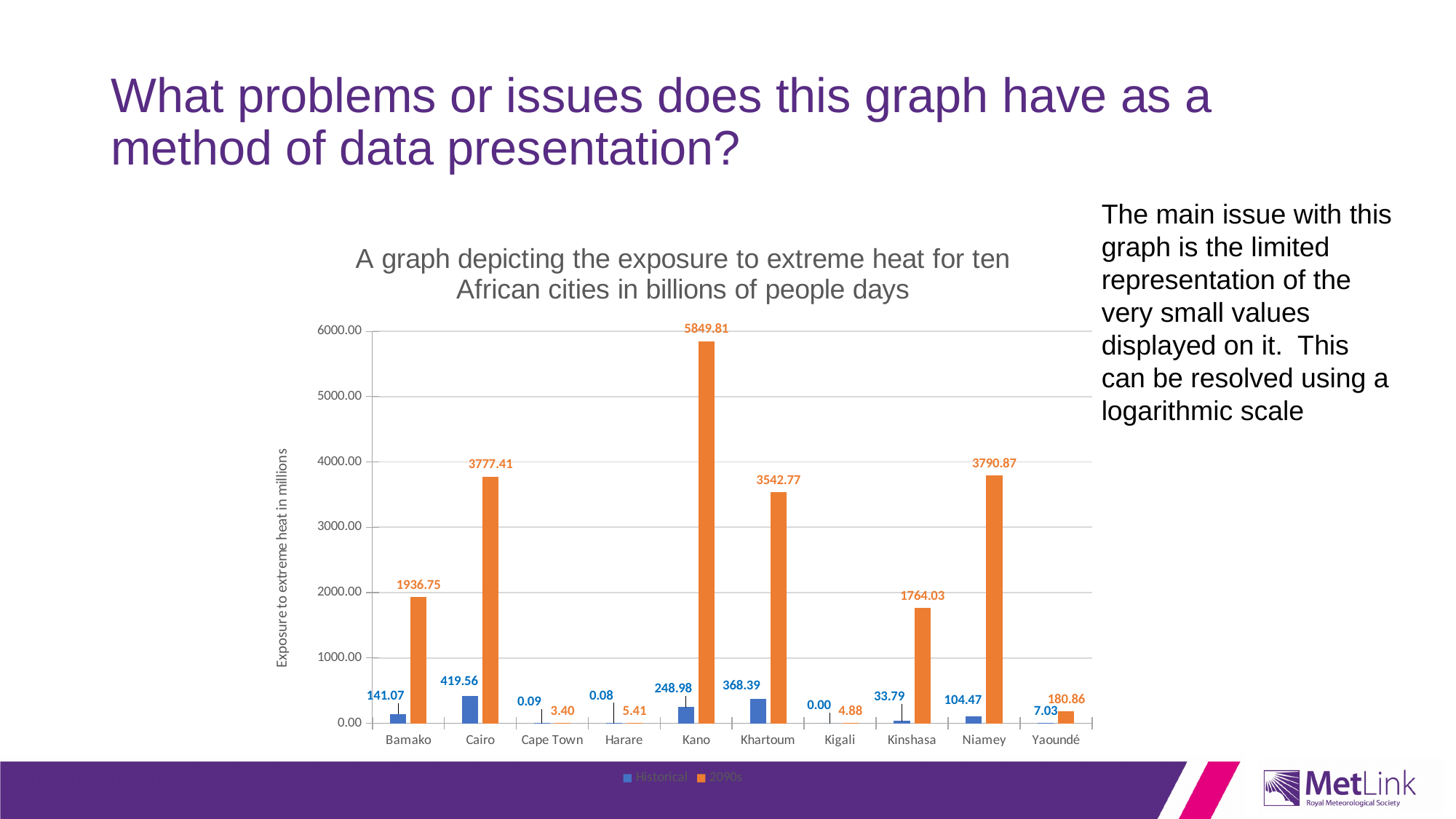

# What problems or issues does this graph have as a method of data presentation?
The main issue with this graph is the limited representation of the very small values displayed on it.  This can be resolved using a logarithmic scale

### Chart: A graph depicting the exposure to extreme heat for ten African cities in billions of people days

| Category | Historical | 2090s |
|---|---|---|
| Bamako | 141.068337457751 | 1936.75371628966 |
| Cairo | 419.560943423808 | 3777.41014662581 |
| Cape Town | 0.0917653427698348 | 3.40457411690769 |
| Harare | 0.082473557877499 | 5.41418518244456 |
| Kano | 248.981700700883 | 5849.80995756594 |
| Khartoum | 368.389757103076 | 3542.76501962662 |
| Kigali | 0.0 | 4.88411583007116 |
| Kinshasa | 33.7892969616796 | 1764.02953702585 |
| Niamey | 104.471388665388 | 3790.86869241833 |
| Yaoundé | 7.02803098271363 | 180.862728306929 |